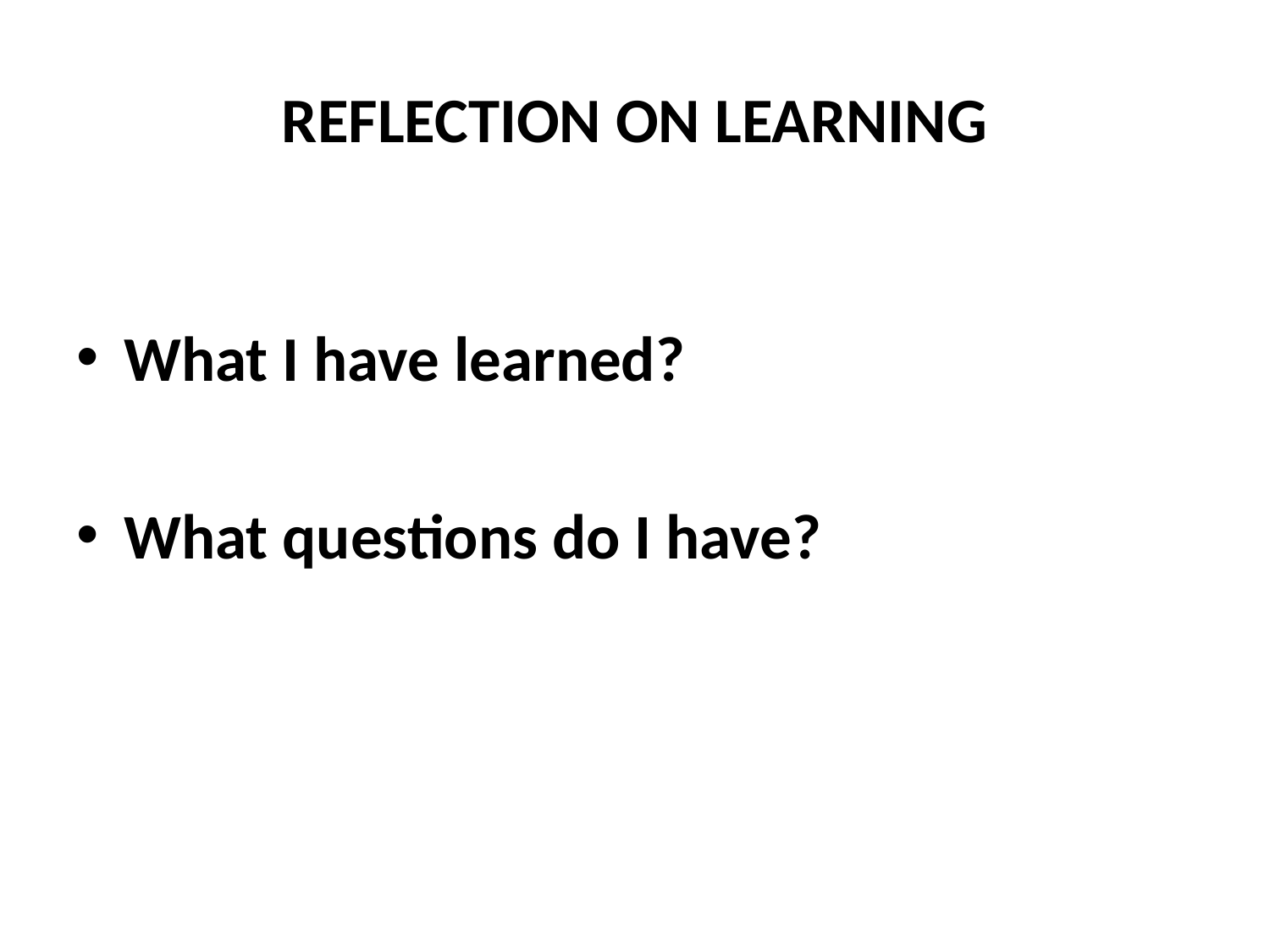

# REFLECTION ON LEARNING

What I have learned?

What questions do I have?